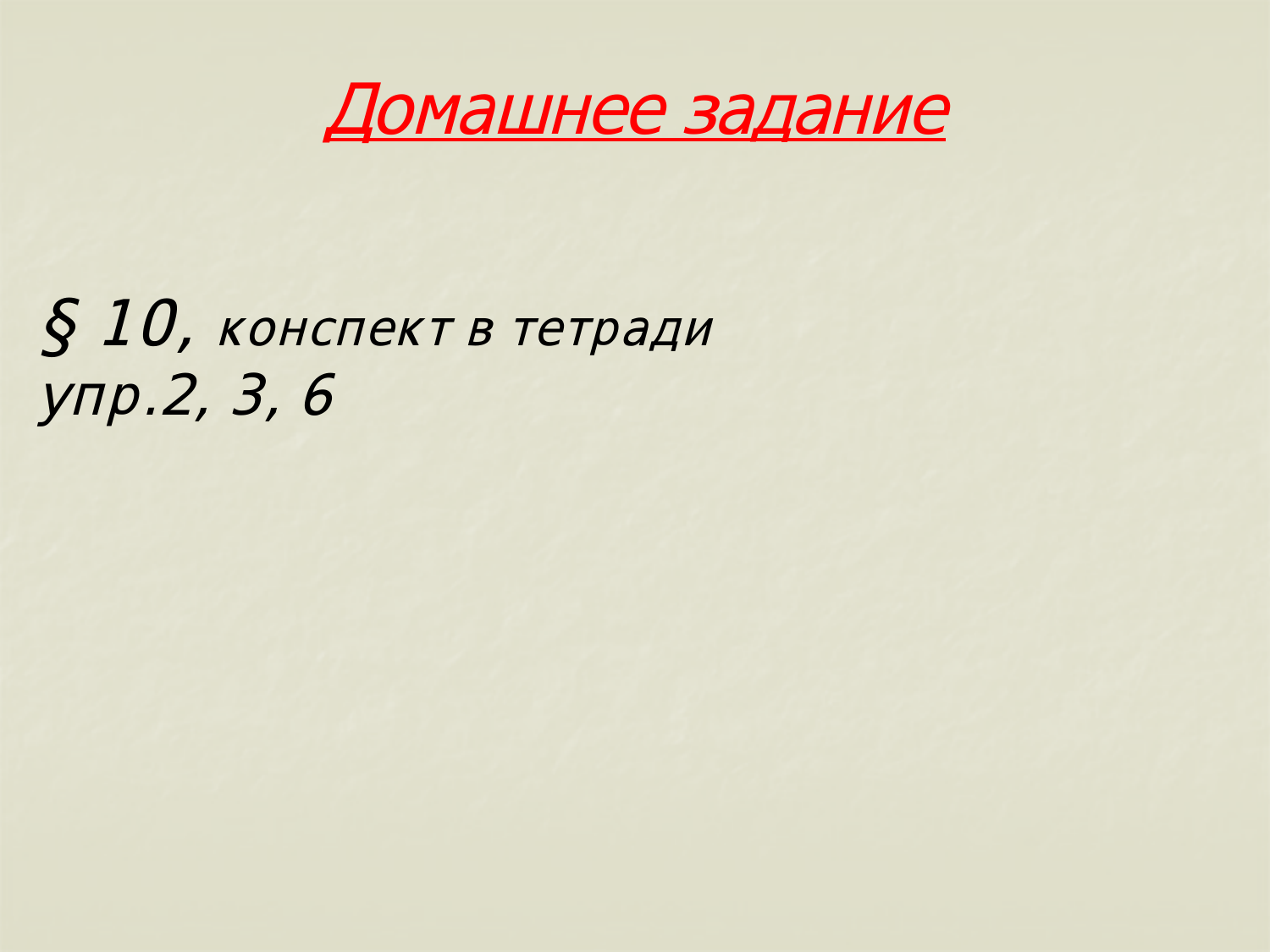

# Домашнее задание
§ 10, конспект в тетради
упр.2, 3, 6